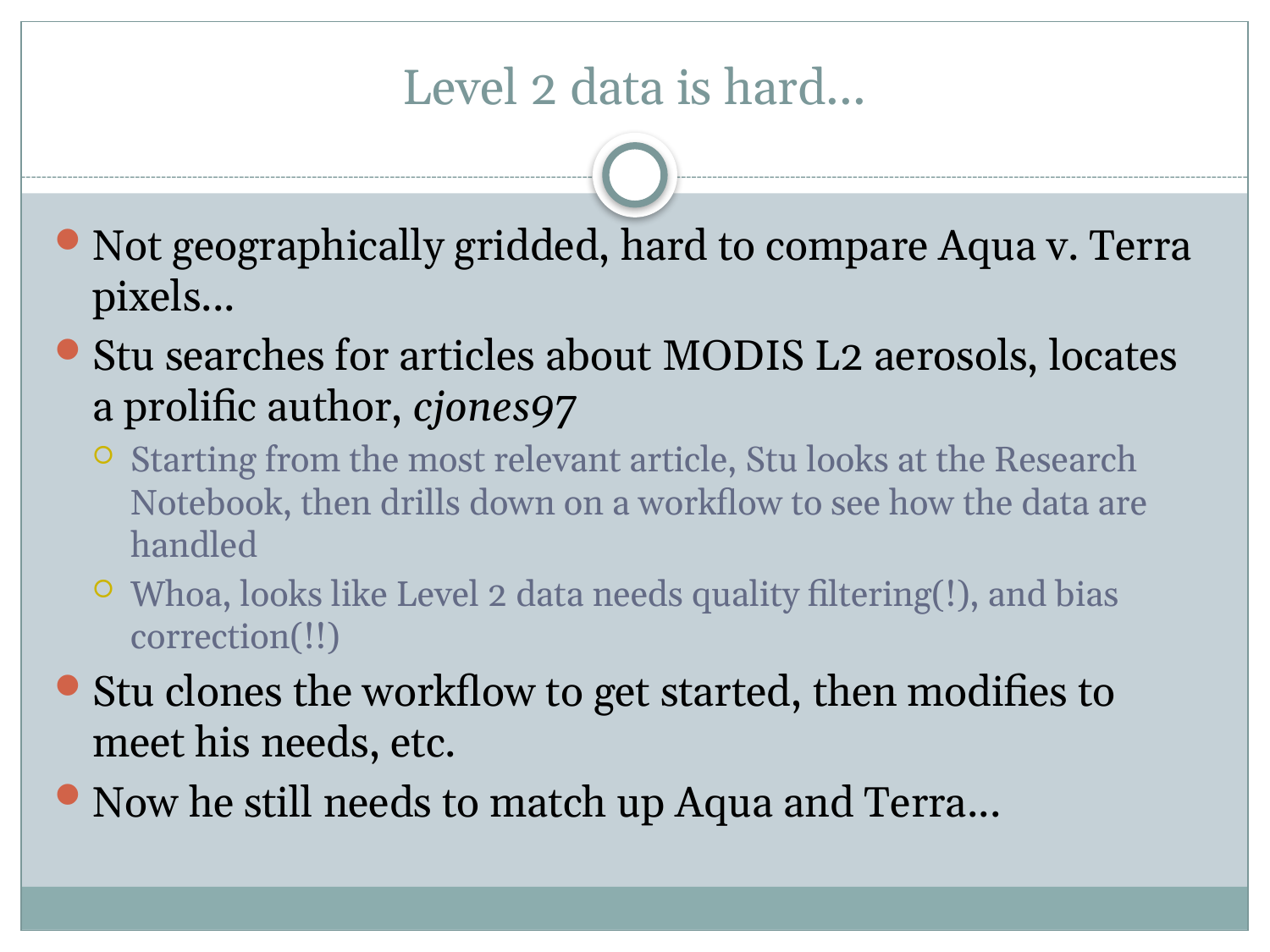

# Level 2 data is hard...
Not geographically gridded, hard to compare Aqua v. Terra pixels...
Stu searches for articles about MODIS L2 aerosols, locates a prolific author, cjones97
Starting from the most relevant article, Stu looks at the Research Notebook, then drills down on a workflow to see how the data are handled
Whoa, looks like Level 2 data needs quality filtering(!), and bias correction(!!)
Stu clones the workflow to get started, then modifies to meet his needs, etc.
Now he still needs to match up Aqua and Terra...